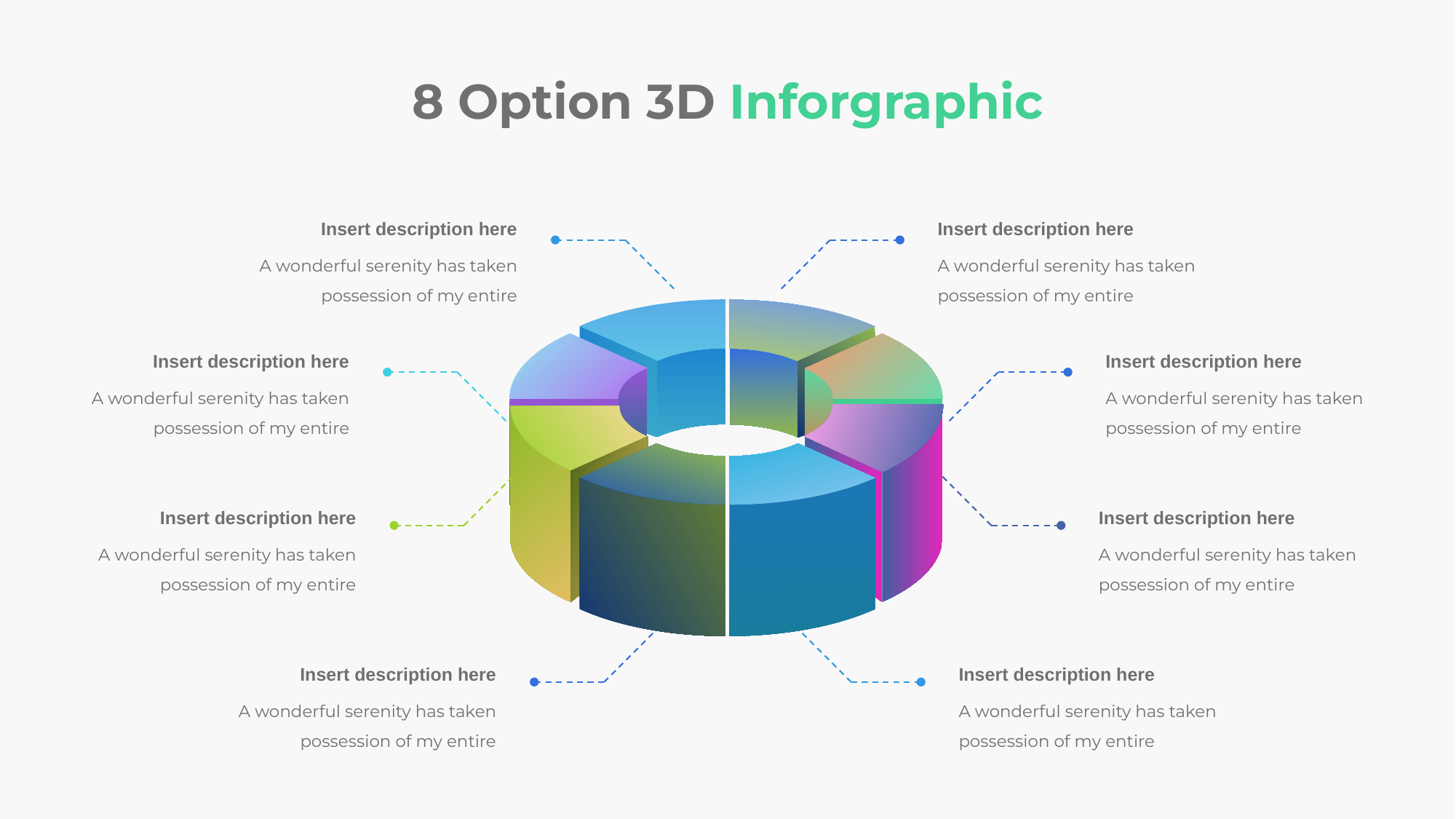

8 Option 3D Inforgraphic
Insert description here
A wonderful serenity has taken possession of my entire
Insert description here
A wonderful serenity has taken possession of my entire
A wonderful serenity has taken possession of my entire
Insert description here
A wonderful serenity has taken possession of my entire
Insert description here
Insert description here
A wonderful serenity has taken possession of my entire
Insert description here
A wonderful serenity has taken possession of my entire
A wonderful serenity has taken possession of my entire
Insert description here
A wonderful serenity has taken possession of my entire
Insert description here